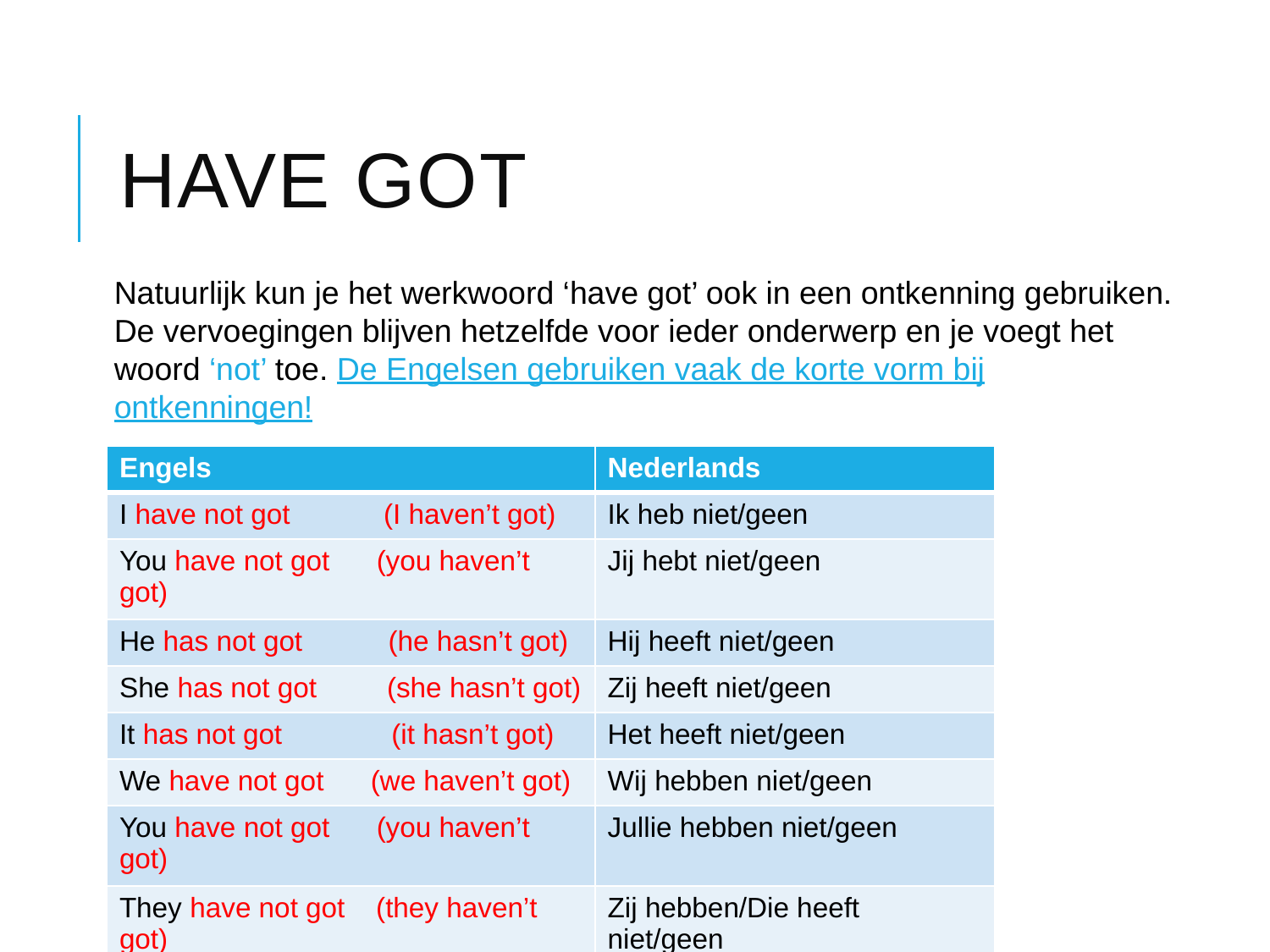

# HAVE GOT
Natuurlijk kun je het werkwoord ‘have got’ ook in een ontkenning gebruiken. De vervoegingen blijven hetzelfde voor ieder onderwerp en je voegt het woord ‘not’ toe. De Engelsen gebruiken vaak de korte vorm bij ontkenningen!
| Engels | Nederlands |
| --- | --- |
| I have not got (I haven’t got) | Ik heb niet/geen |
| You have not got (you haven’t got) | Jij hebt niet/geen |
| He has not got (he hasn’t got) | Hij heeft niet/geen |
| She has not got (she hasn’t got) | Zij heeft niet/geen |
| It has not got (it hasn’t got) | Het heeft niet/geen |
| We have not got (we haven’t got) | Wij hebben niet/geen |
| You have not got (you haven’t got) | Jullie hebben niet/geen |
| They have not got (they haven’t got) | Zij hebben/Die heeft niet/geen |